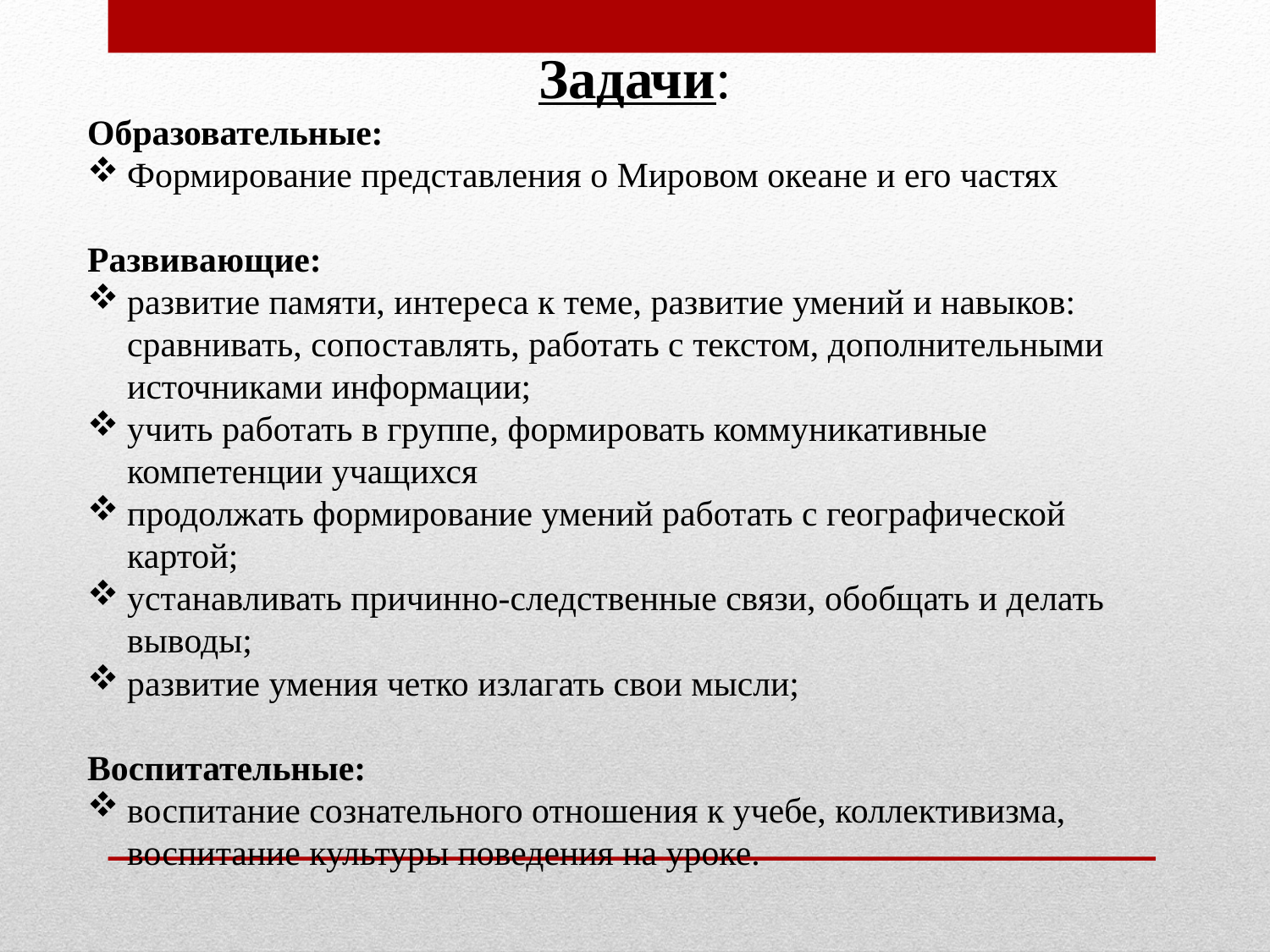

Задачи:
Образовательные:
Формирование представления о Мировом океане и его частях

Развивающие:
развитие памяти, интереса к теме, развитие умений и навыков: сравнивать, сопоставлять, работать с текстом, дополнительными источниками информации;
учить работать в группе, формировать коммуникативные компетенции учащихся
продолжать формирование умений работать с географической картой;
устанавливать причинно-следственные связи, обобщать и делать выводы;
развитие умения четко излагать свои мысли;

Воспитательные:
воспитание сознательного отношения к учебе, коллективизма, воспитание культуры поведения на уроке.